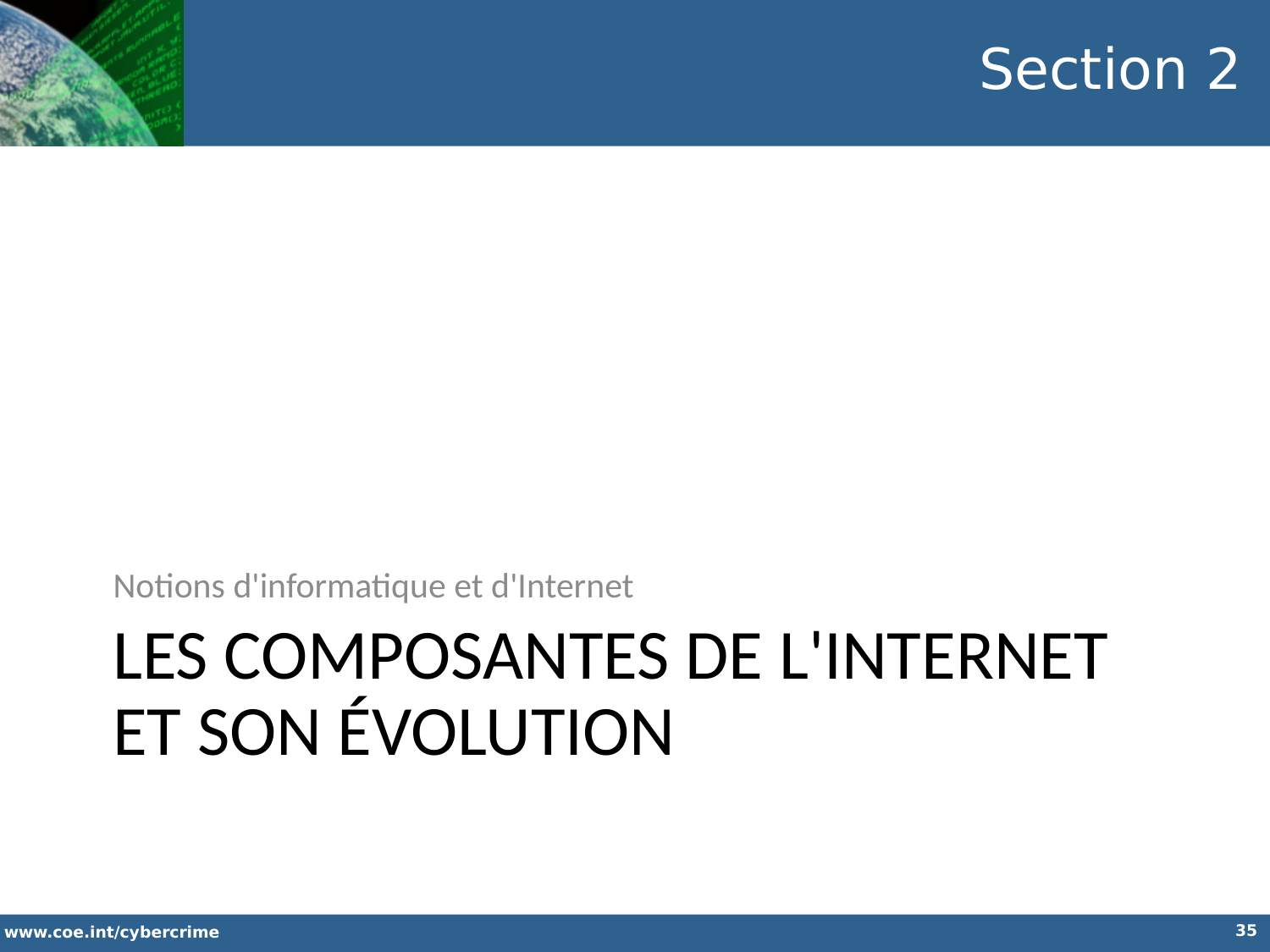

Section 2
Notions d'informatique et d'Internet
# Les composantes de l'internet et son évolution